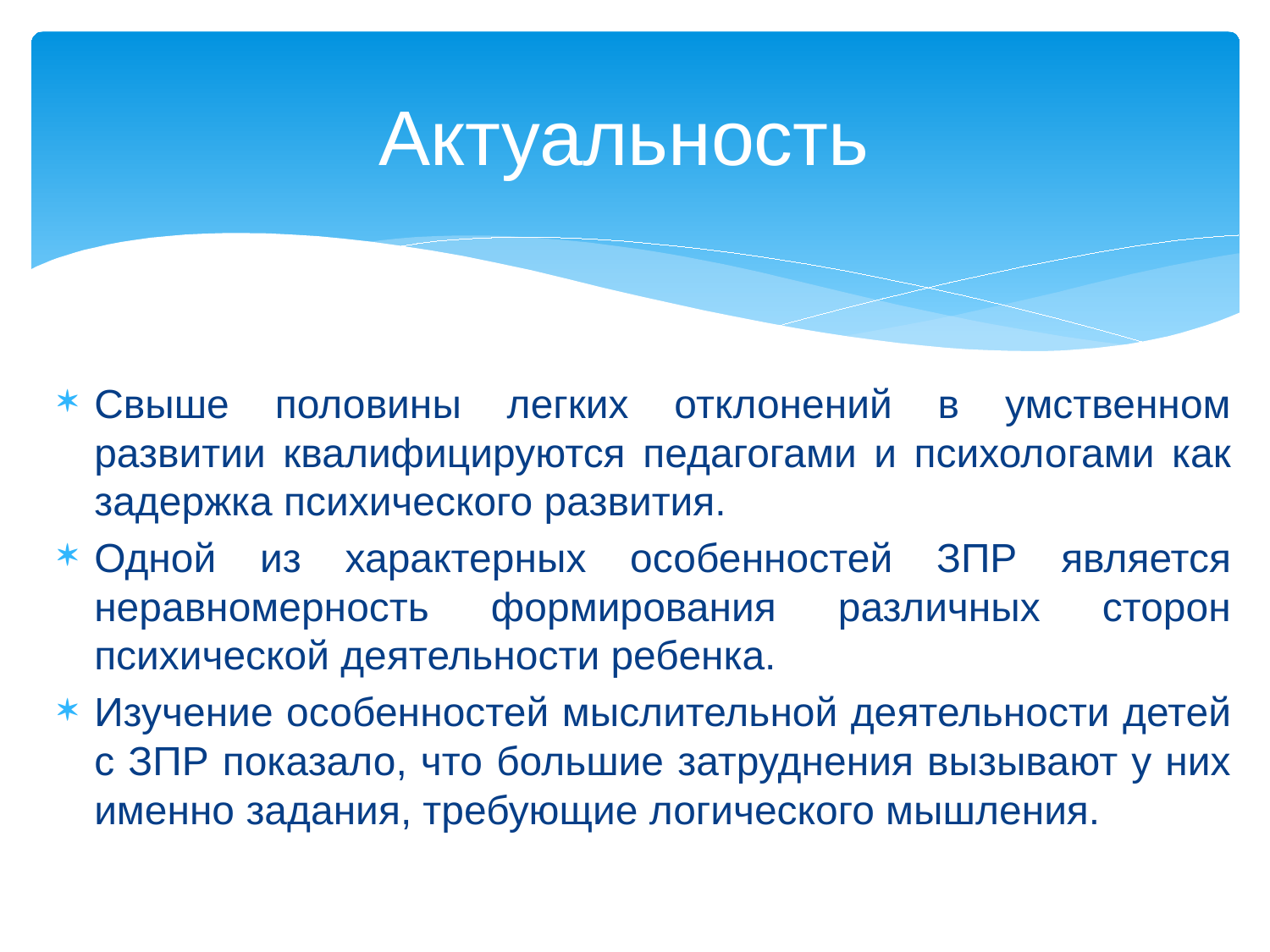

# Актуальность
Свыше половины легких отклонений в умственном развитии квалифицируются педагогами и психологами как задержка психического развития.
Одной из характерных особенностей ЗПР является неравномерность формирования различных сторон психической деятельности ребенка.
Изучение особенностей мыслительной деятельности детей с ЗПР показало, что большие затруднения вызывают у них именно задания, требующие логического мышления.